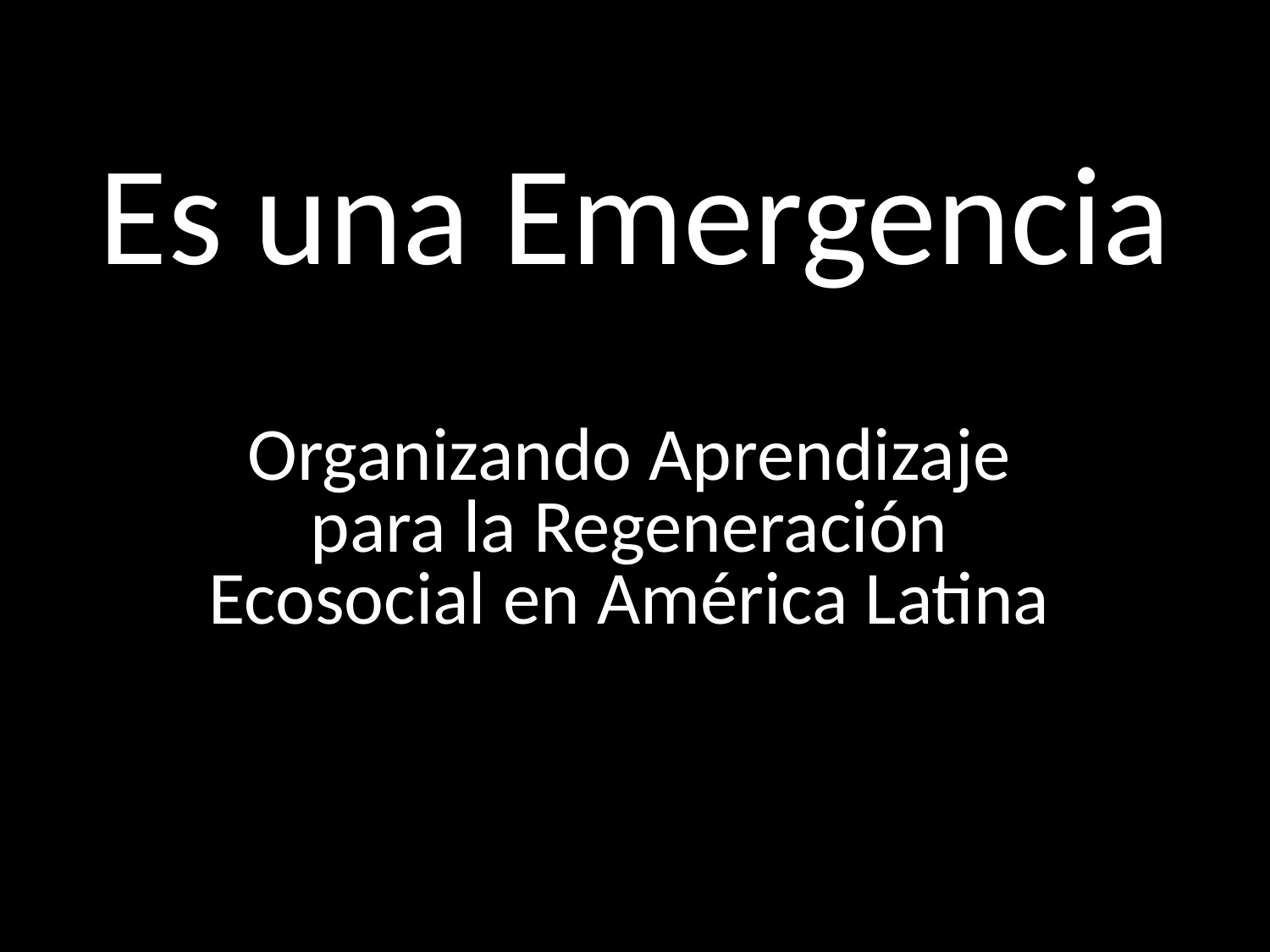

# Es una Emergencia
Organizando Aprendizaje para la Regeneración Ecosocial en América Latina